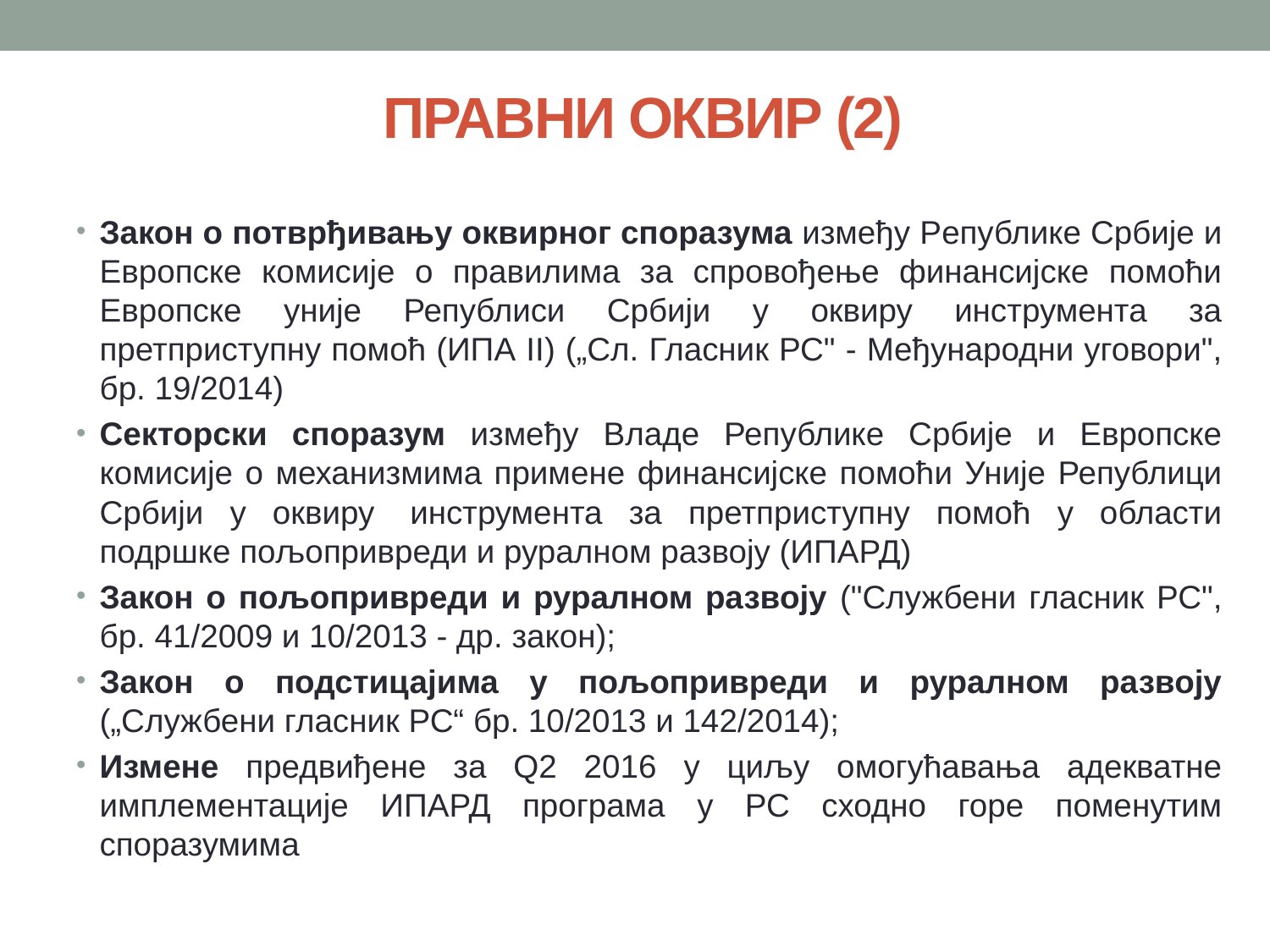

# Правни оквир (2)

Закон о потврђивању оквирног споразума између Републике Србије и Европске комисије о правилима за спровођење финансијске помоћи Европске уније Републиcи Србији у оквиру инструмента за претприступну помоћ (ИПА II) („Сл. Гласник РС" - Међународни уговори", бр. 19/2014)
Секторски споразум између Владе Републике Србијe и Европске комисије о механизмима примене финансијске помоћи Уније Републици Србији у оквиру  инструмента за претприступну помоћ у области подршке пољопривреди и руралном развоју (ИПАРД)
Закон о пољопривреди и руралном развоју ("Службени гласник РС", бр. 41/2009 и 10/2013 - др. закон);
Закон о подстицајима у пољопривреди и руралном развоју („Службени гласник РС“ бр. 10/2013 и 142/2014);
Измене предвиђене за Q2 2016 у циљу омогућавања адекватне имплементације ИПАРД програма у РС сходно горе поменутим споразумима